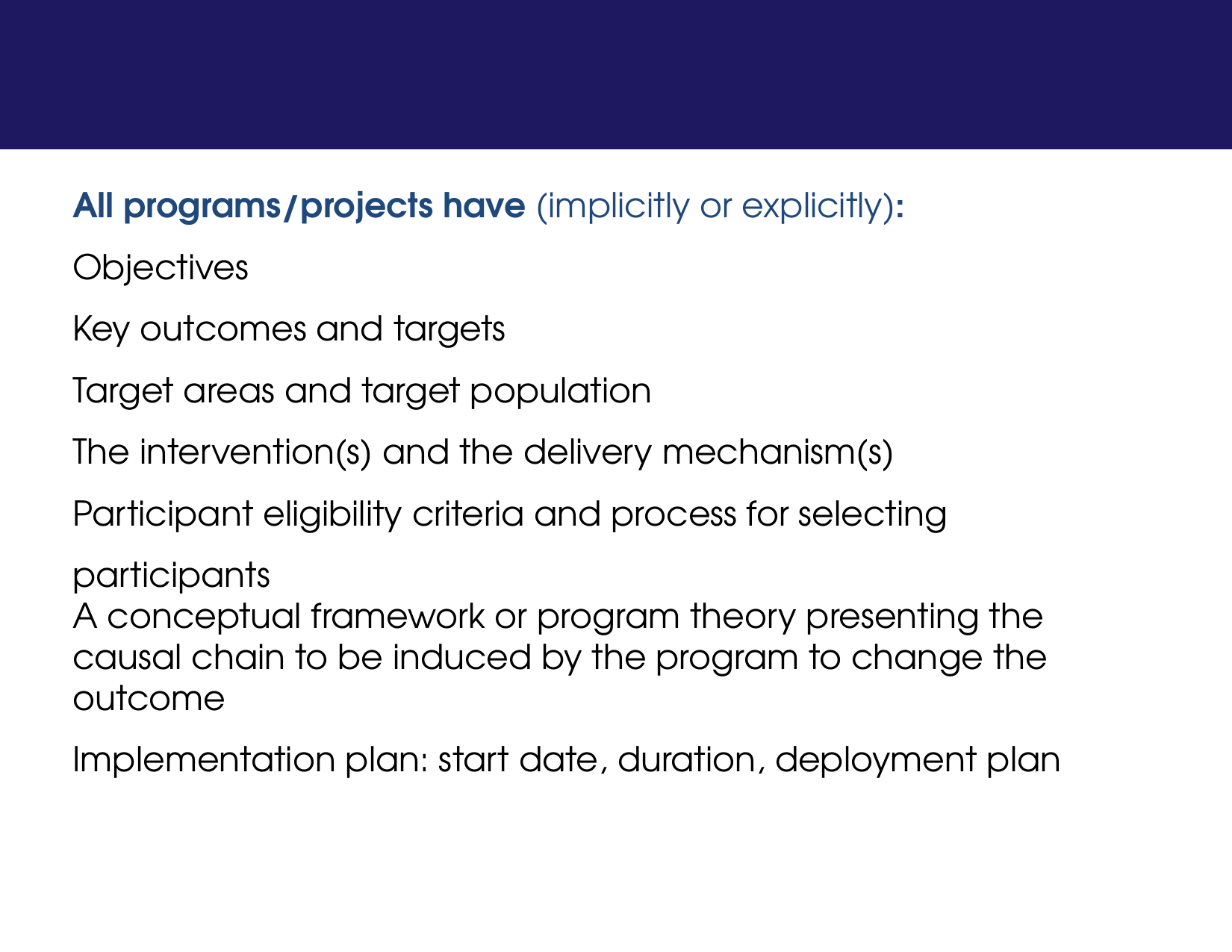

All programs/projects have (implicitly or explicitly):
Objectives
Key outcomes and targets
Target areas and target population
The intervention(s) and the delivery mechanism(s)
Participant eligibility criteria and process for selecting participants
A conceptual framework or program theory presenting the causal chain to be induced by the program to change the outcome
Implementation plan: start date, duration, deployment plan